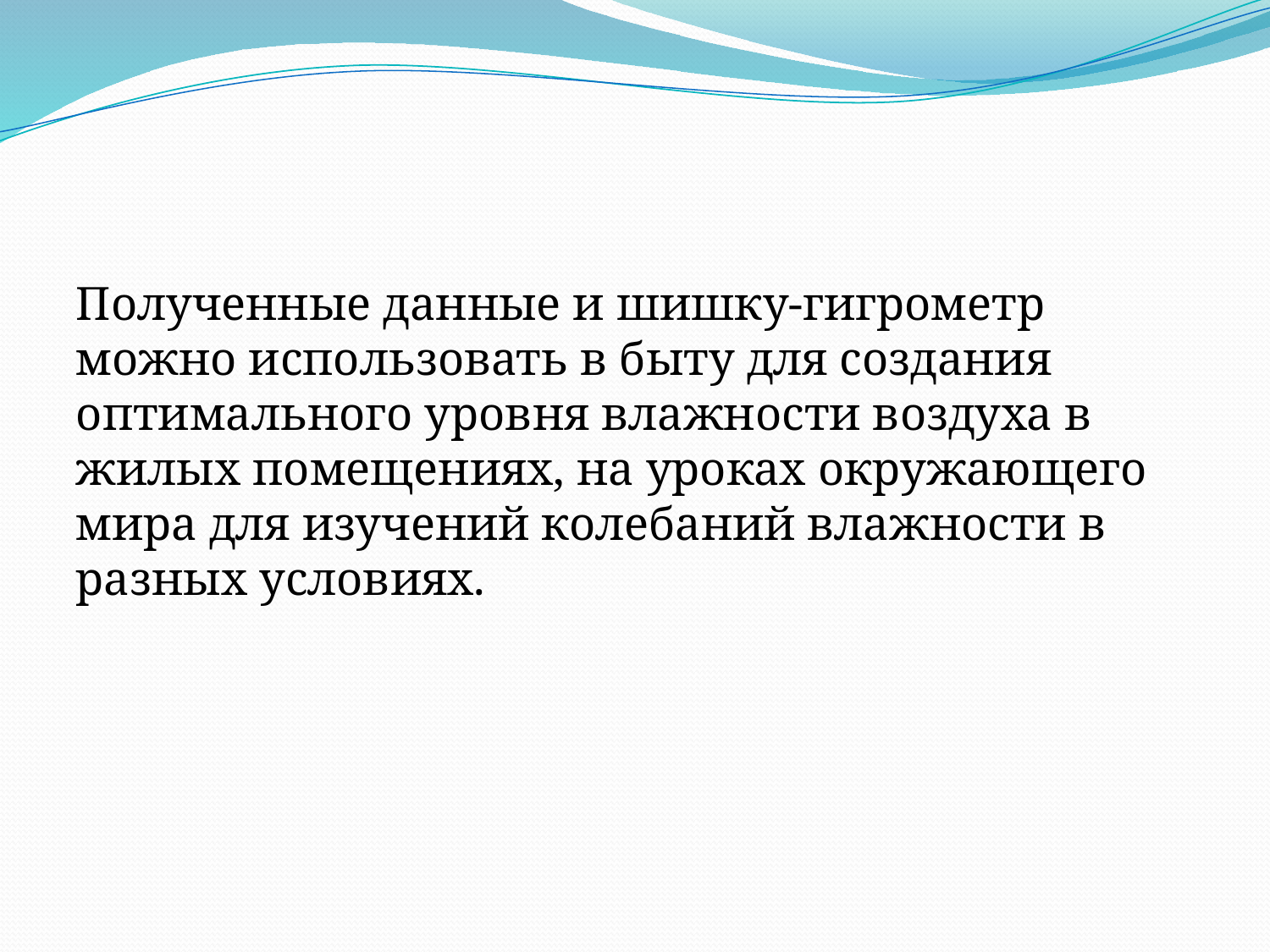

#
Полученные данные и шишку-гигрометр можно использовать в быту для создания оптимального уровня влажности воздуха в жилых помещениях, на уроках окружающего мира для изучений колебаний влажности в разных условиях.